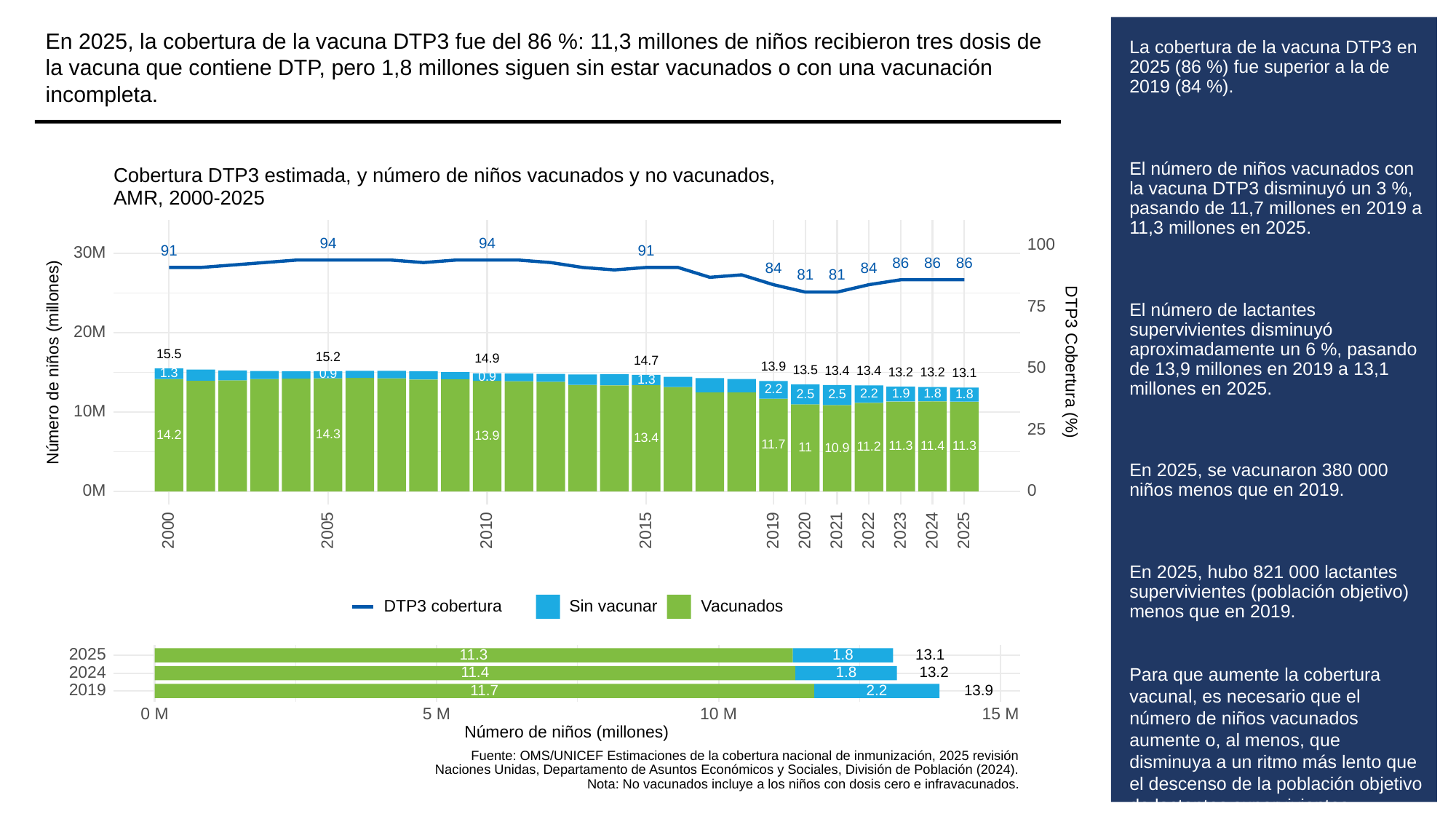

En 2025, la cobertura de la vacuna DTP3 fue del 86 %: 11,3 millones de niños recibieron tres dosis de la vacuna que contiene DTP, pero 1,8 millones siguen sin estar vacunados o con una vacunación incompleta.
# La cobertura de la vacuna DTP3 en 2025 (86 %) fue superior a la de 2019 (84 %).

El número de niños vacunados con la vacuna DTP3 disminuyó un 3 %, pasando de 11,7 millones en 2019 a 11,3 millones en 2025.

El número de lactantes supervivientes disminuyó aproximadamente un 6 %, pasando de 13,9 millones en 2019 a 13,1 millones en 2025.

En 2025, se vacunaron 380 000 niños menos que en 2019.

En 2025, hubo 821 000 lactantes supervivientes (población objetivo) menos que en 2019.

Para que aumente la cobertura vacunal, es necesario que el número de niños vacunados aumente o, al menos, que disminuya a un ritmo más lento que el descenso de la población objetivo de lactantes supervivientes.

Cobertura DTP3 estimada, y número de niños vacunados y no vacunados,
AMR, 2000-2025

94
94
100
91
91
30M

86
86
86

84
84
81
81

75
20M

15.5
15.2
Número de niños (millones)
DTP3 Cobertura (%)
14.9
14.7
50
13.9
13.5
13.4
13.4
13.2
13.2

13.1
1.3

0.9

0.9

1.3

2.2

1.9
1.8
2.2
2.5
1.8
2.5

10M

25
14.3
14.2
13.9
13.4
11.7
11.3
11.4
11.3
11.2
11
10.9

0M
0

2023
2000
2005
2010
2015
2019
2020
2021
2022
2024
2025

Sin vacunar
DTP3 cobertura
Vacunados

2025
11.3
13.1
1.8

2024
13.2
1.8
11.4

2019
13.9
11.7
2.2

0 M
10 M
15 M
5 M
Número de niños (millones)
Fuente: OMS/UNICEF Estimaciones de la cobertura nacional de inmunización, 2025 revisión
Naciones Unidas, Departamento de Asuntos Económicos y Sociales, División de Población (2024).
Nota: No vacunados incluye a los niños con dosis cero e infravacunados.